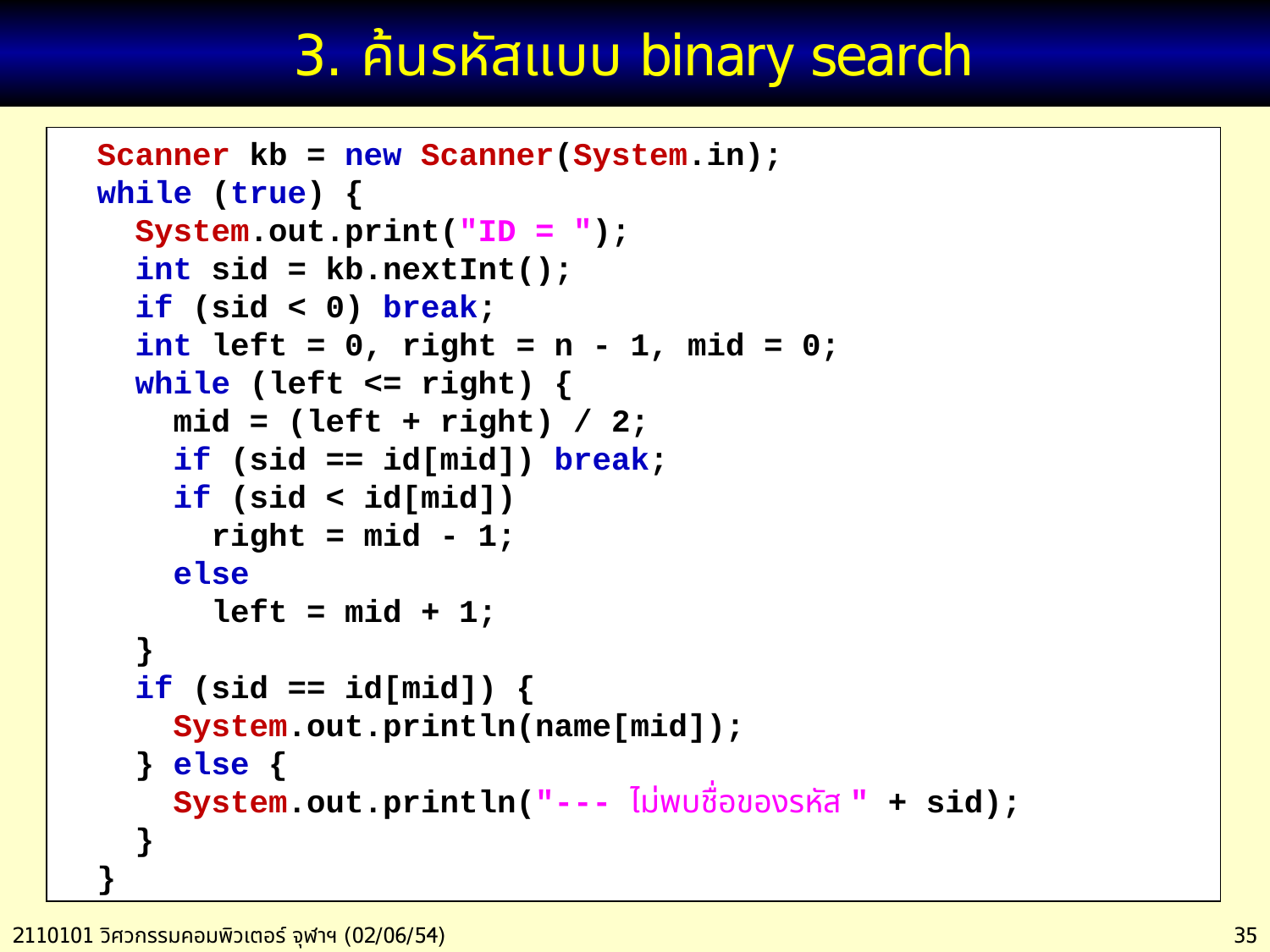

# 3. ค้นรหัสแบบ binary search
  Scanner kb = new Scanner(System.in);
  while (true) {
    System.out.print("ID = ");
    int sid = kb.nextInt();
    if (sid < 0) break;
    int left = 0, right = n - 1, mid = 0;
    while (left <= right) {
      mid = (left + right) / 2;
      if (sid == id[mid]) break;
      if (sid < id[mid])
        right = mid - 1;
      else
        left = mid + 1;
    }
    if (sid == id[mid]) {
      System.out.println(name[mid]);
    } else {
      System.out.println("--- ไม่พบชื่อของรหัส " + sid);
    }
  }